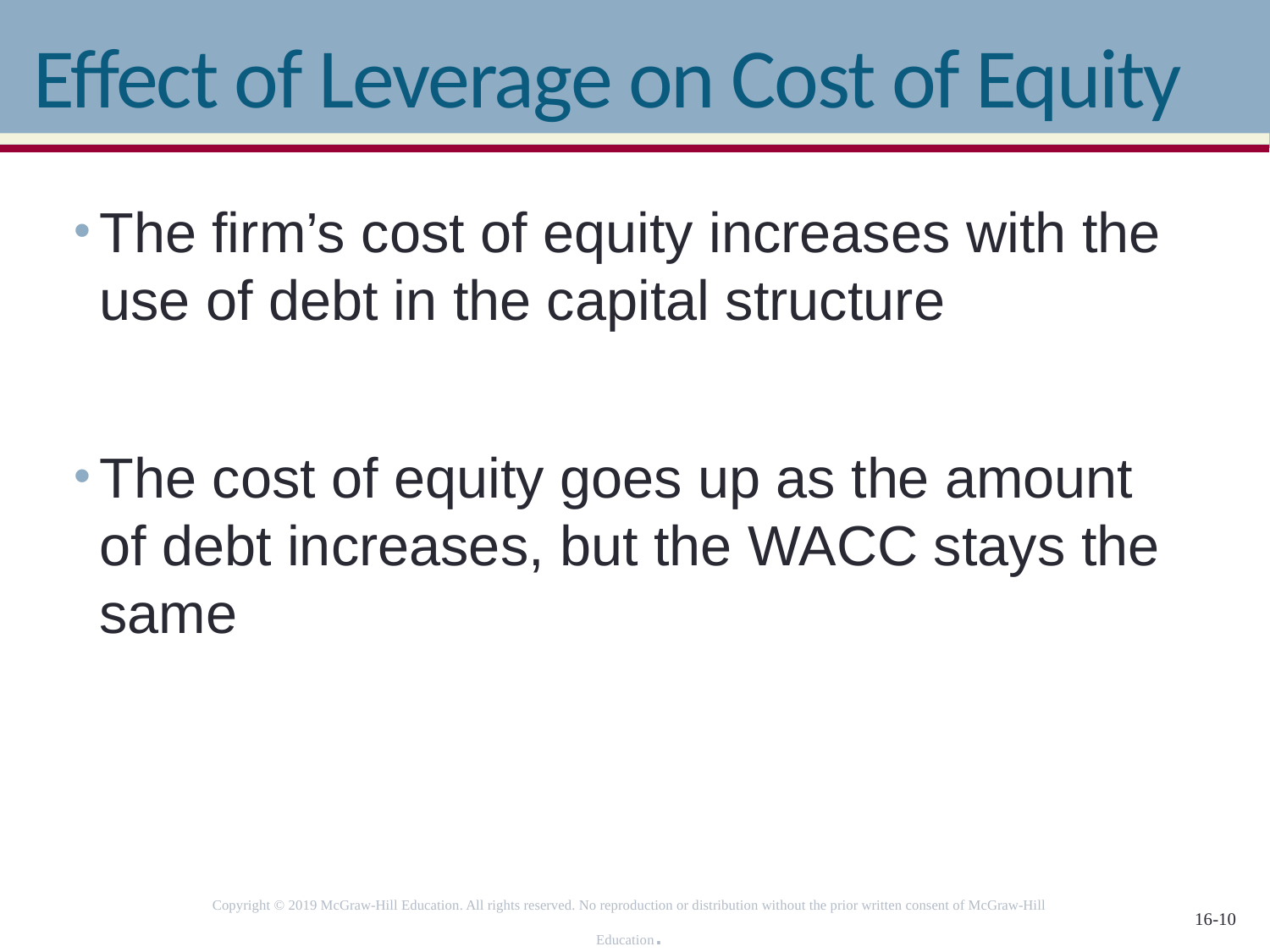

# Effect of Leverage on Cost of Equity
The firm’s cost of equity increases with the use of debt in the capital structure

The cost of equity goes up as the amount of debt increases, but the WACC stays the same
Copyright © 2019 McGraw-Hill Education. All rights reserved. No reproduction or distribution without the prior written consent of McGraw-Hill Education.